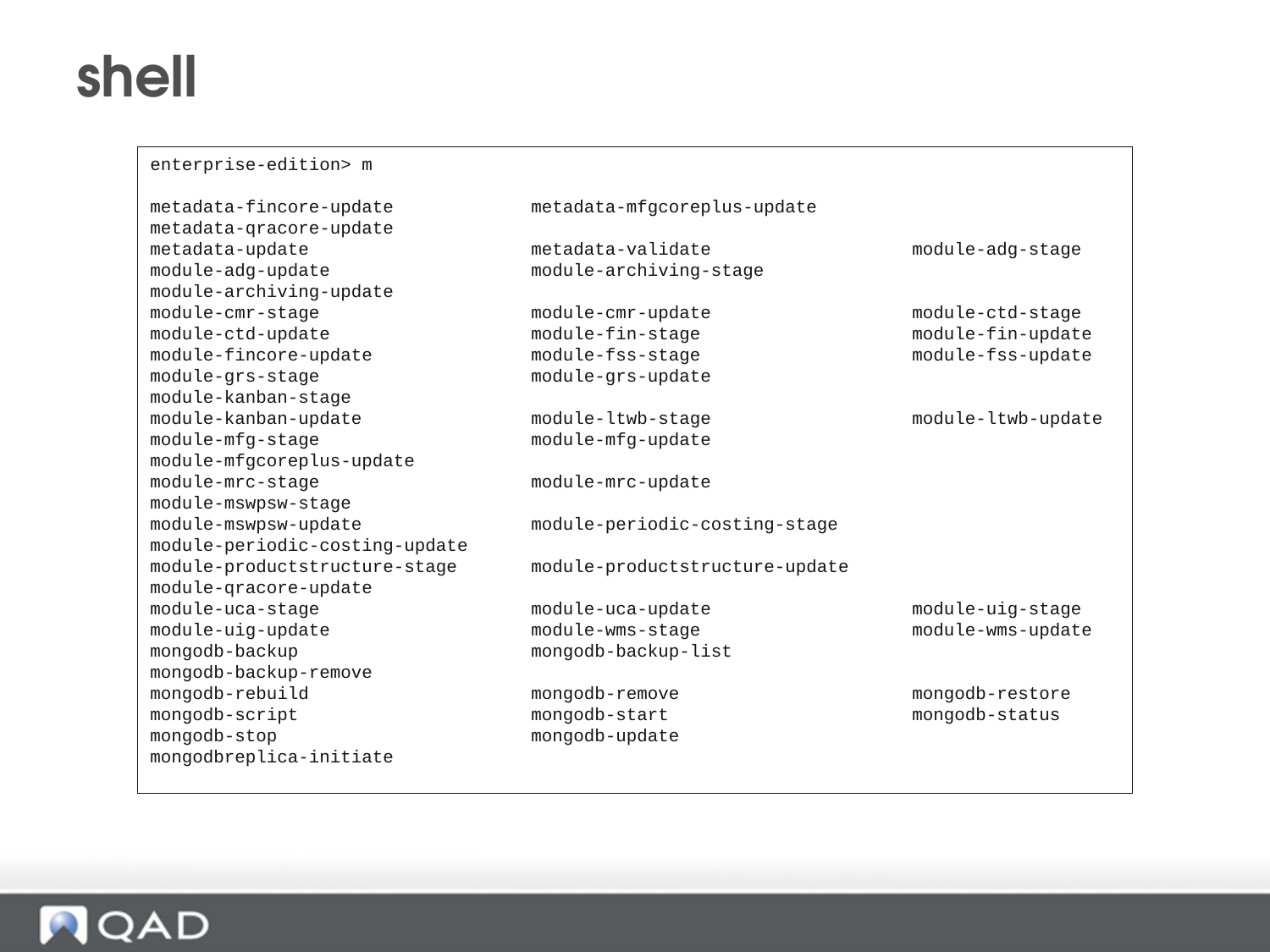

# shell
enterprise-edition> m

metadata-fincore-update 	metadata-mfgcoreplus-update
metadata-qracore-update
metadata-update 		metadata-validate 		module-adg-stage
module-adg-update 		module-archiving-stage
module-archiving-update
module-cmr-stage 		module-cmr-update 		module-ctd-stage
module-ctd-update 		module-fin-stage 		module-fin-update
module-fincore-update 		module-fss-stage 		module-fss-update
module-grs-stage 		module-grs-update
module-kanban-stage
module-kanban-update 		module-ltwb-stage 		module-ltwb-update
module-mfg-stage 		module-mfg-update
module-mfgcoreplus-update
module-mrc-stage 		module-mrc-update
module-mswpsw-stage
module-mswpsw-update 		module-periodic-costing-stage
module-periodic-costing-update
module-productstructure-stage 	module-productstructure-update
module-qracore-update
module-uca-stage 		module-uca-update 		module-uig-stage
module-uig-update 		module-wms-stage 		module-wms-update
mongodb-backup 		mongodb-backup-list
mongodb-backup-remove
mongodb-rebuild 		mongodb-remove 		mongodb-restore
mongodb-script 		mongodb-start 		mongodb-status
mongodb-stop 		mongodb-update
mongodbreplica-initiate